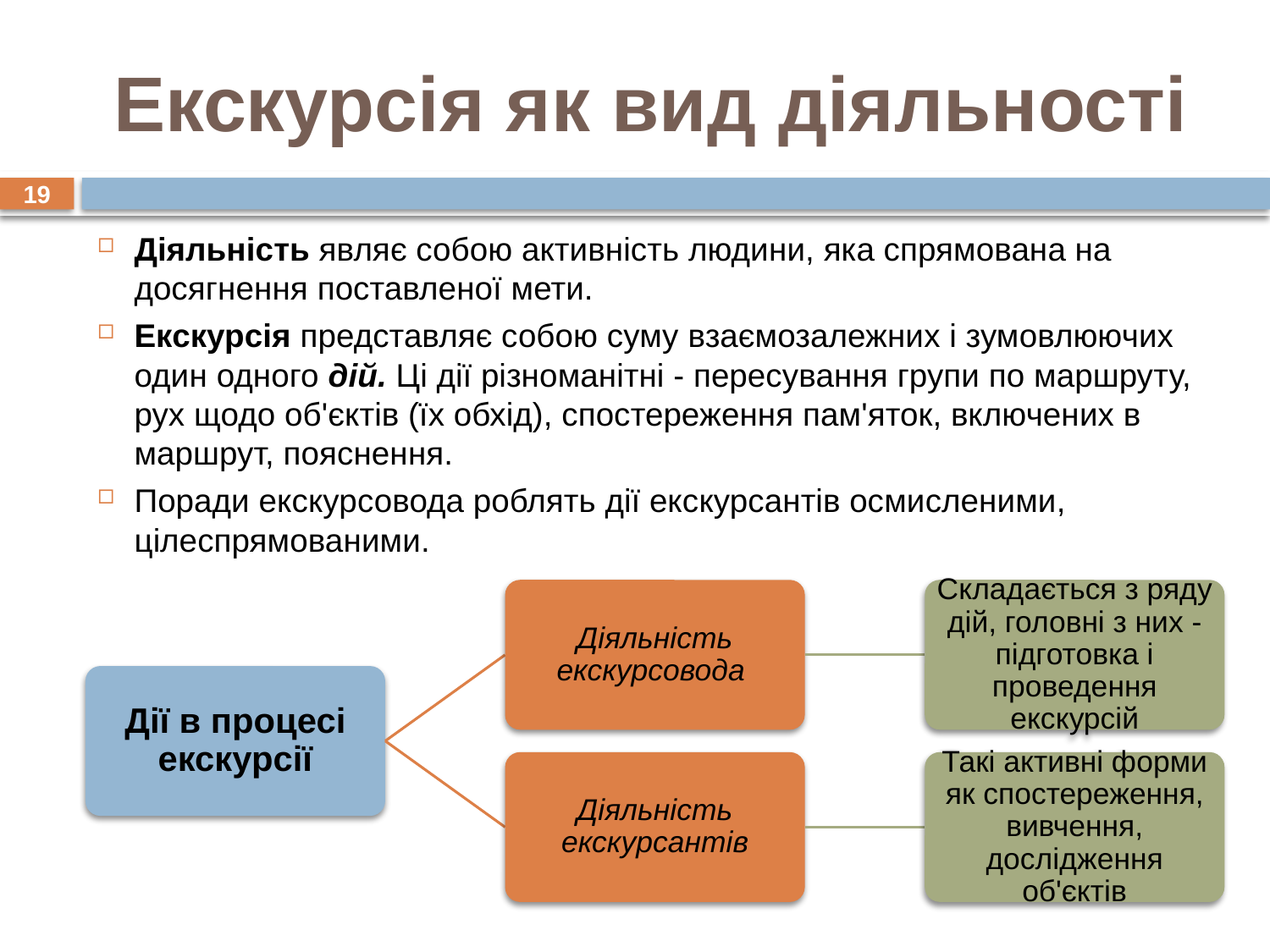

# Екскурсія як вид діяльності
19
Діяльність являє собою активність людини, яка спрямована на досягнення поставленої мети.
Екскурсія представляє собою суму взаємозалежних і зумовлюючих один одного дій. Ці дії різноманітні - пересування групи по маршруту, рух щодо об'єктів (їх обхід), спостереження пам'яток, включених в маршрут, пояснення.
Поради екскурсовода роблять дії екскурсантів осмисленими, цілеспрямованими.

Дії в процесі екскурсії

Діяльність екскурсовода

Складається з ряду дій, головні з них - підготовка і проведення екскурсій

Діяльність екскурсантів

Такі активні форми як спостереження, вивчення, дослідження об'єктів